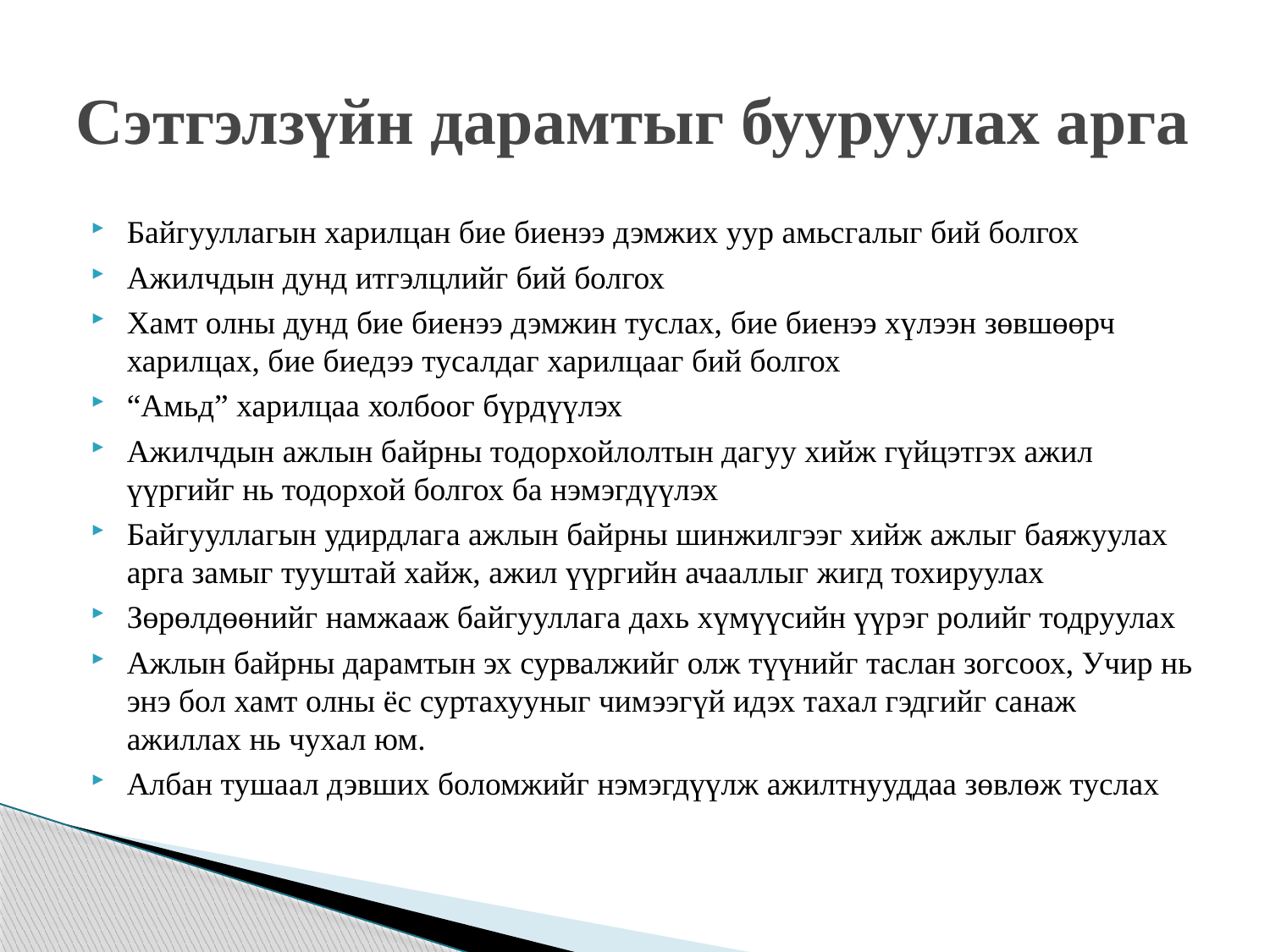

# Сэтгэлзүйн дарамтыг бууруулах арга
Байгууллагын харилцан бие биенээ дэмжих уур амьсгалыг бий болгох
Ажилчдын дунд итгэлцлийг бий болгох
Хамт олны дунд бие биенээ дэмжин туслах, бие биенээ хүлээн зөвшөөрч харилцах, бие биедээ тусалдаг харилцааг бий болгох
“Амьд” харилцаа холбоог бүрдүүлэх
Ажилчдын ажлын байрны тодорхойлолтын дагуу хийж гүйцэтгэх ажил үүргийг нь тодорхой болгох ба нэмэгдүүлэх
Байгууллагын удирдлага ажлын байрны шинжилгээг хийж ажлыг баяжуулах арга замыг тууштай хайж, ажил үүргийн ачааллыг жигд тохируулах
Зөрөлдөөнийг намжааж байгууллага дахь хүмүүсийн үүрэг ролийг тодруулах
Ажлын байрны дарамтын эх сурвалжийг олж түүнийг таслан зогсоох, Учир нь энэ бол хамт олны ёс суртахууныг чимээгүй идэх тахал гэдгийг санаж ажиллах нь чухал юм.
Албан тушаал дэвших боломжийг нэмэгдүүлж ажилтнууддаа зөвлөж туслах